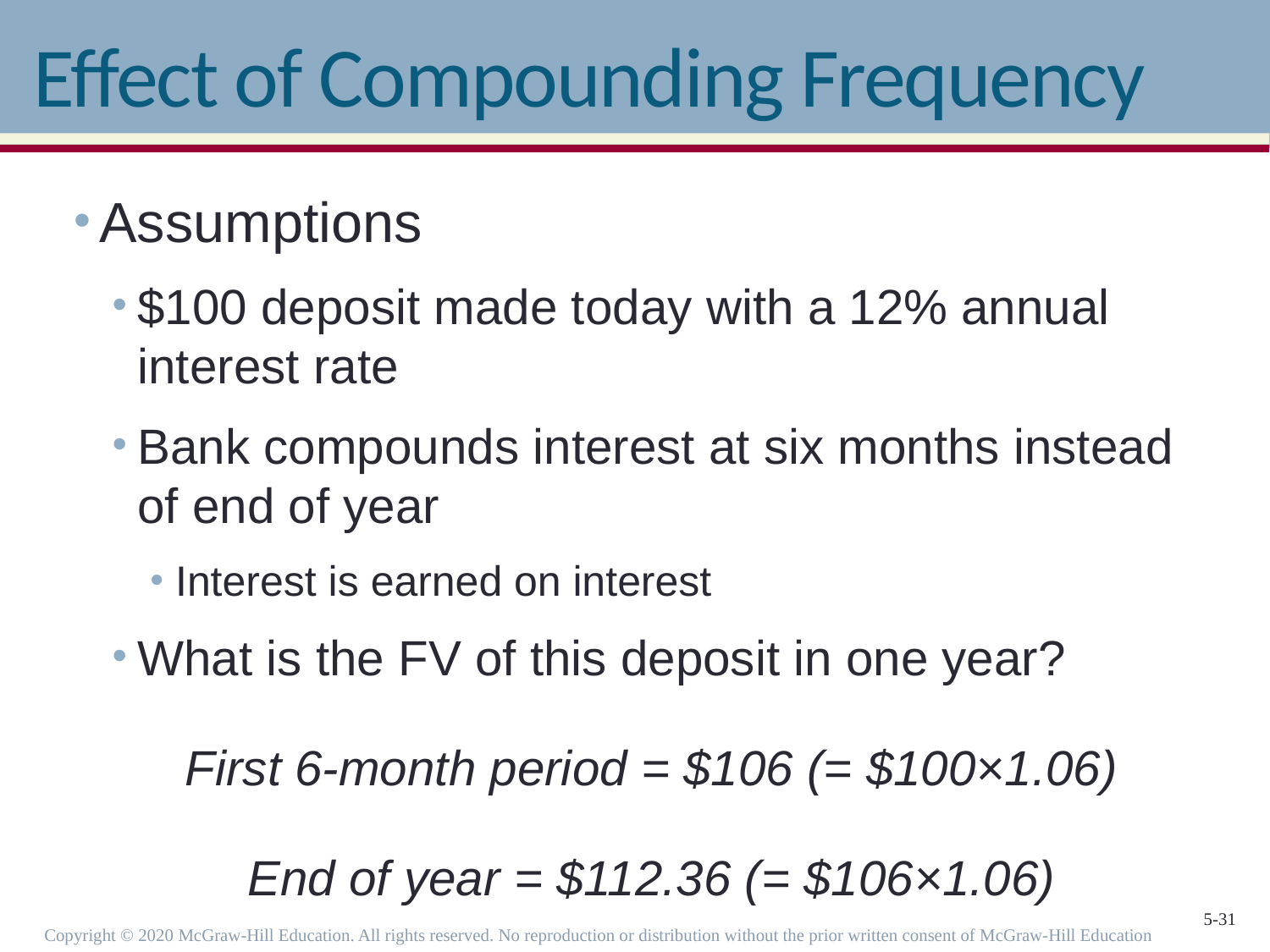

# Effect of Compounding Frequency
Assumptions
$100 deposit made today with a 12% annual interest rate
Bank compounds interest at six months instead of end of year
Interest is earned on interest
What is the FV of this deposit in one year?
First 6-month period = $106 (= $100×1.06)
End of year = $112.36 (= $106×1.06)
Copyright © 2020 McGraw-Hill Education. All rights reserved. No reproduction or distribution without the prior written consent of McGraw-Hill Education